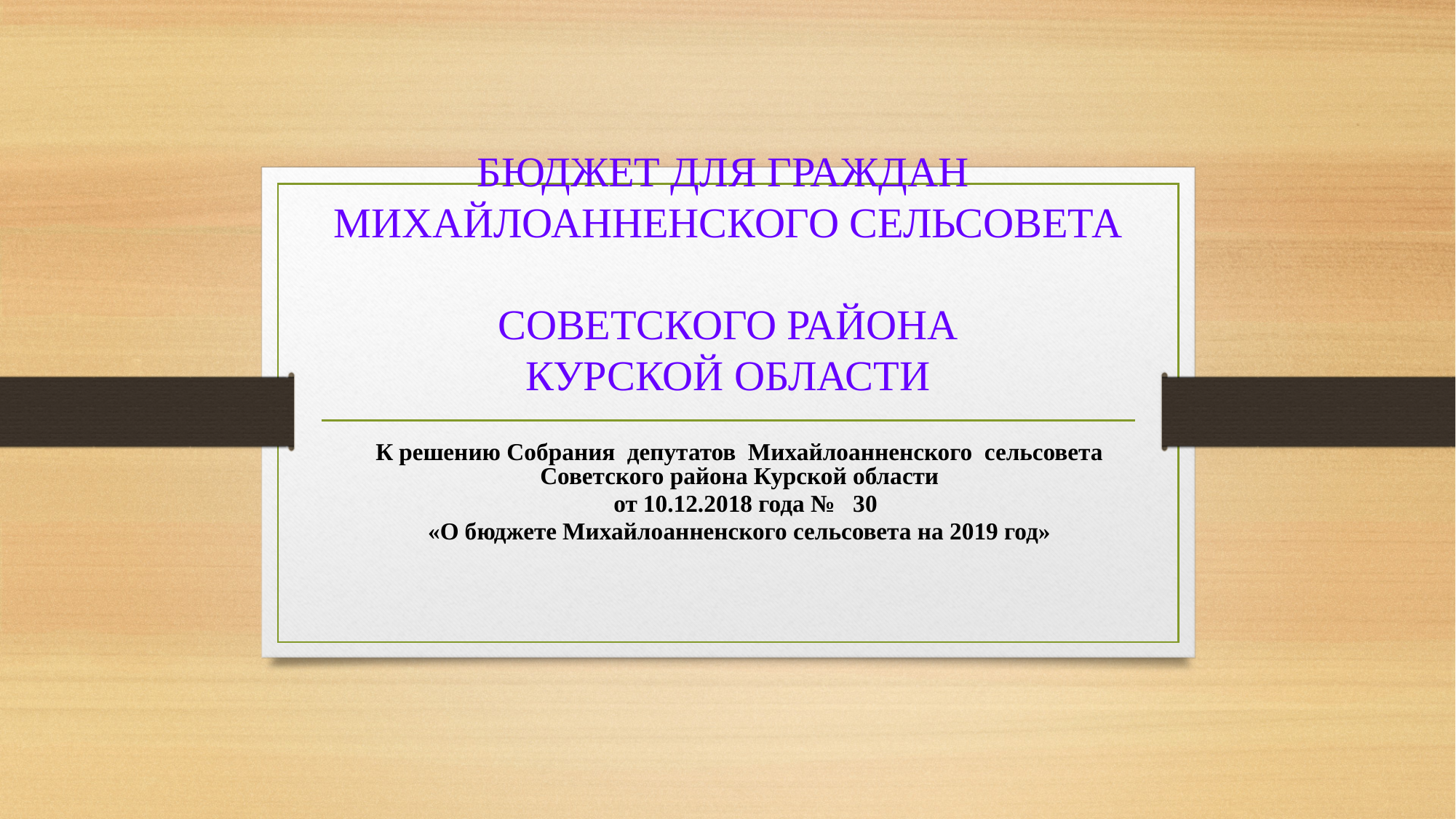

# БЮДЖЕТ ДЛЯ ГРАЖДАН МИХАЙЛОАННЕНСКОГО СЕЛЬСОВЕТА СОВЕТСКОГО РАЙОНА КУРСКОЙ ОБЛАСТИ
К решению Собрания  депутатов  Михайлоанненского  сельсовета Советского района Курской области
  от 10.12.2018 года №   30
«О бюджете Михайлоанненского сельсовета на 2019 год»